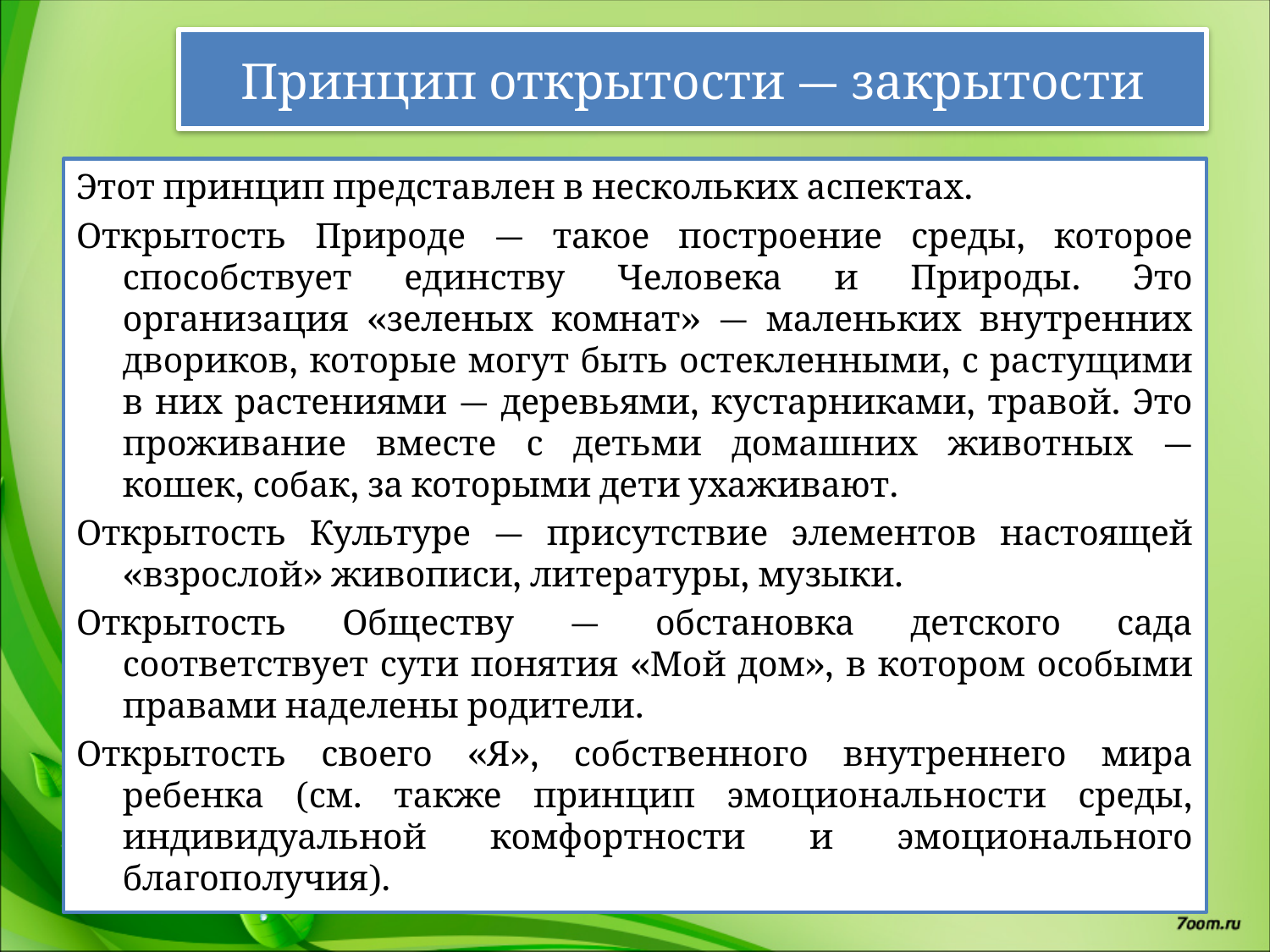

# Принцип открытости — закрытости
Этот принцип представлен в нескольких аспектах.
Открытость Природе — такое построение среды, которое способствует единству Человека и Природы. Это организация «зеленых комнат» — маленьких внутренних двориков, которые могут быть остекленными, с растущими в них растениями — деревьями, кустарниками, травой. Это проживание вместе с детьми домашних животных — кошек, собак, за которыми дети ухаживают.
Открытость Культуре — присутствие элементов настоящей «взрослой» живописи, литературы, музыки.
Открытость Обществу — обстановка детского сада соответствует сути понятия «Мой дом», в котором особыми правами наделены родители.
Открытость своего «Я», собственного внутреннего мира ребенка (см. также принцип эмоциональности среды, индивидуальной комфортности и эмоционального благополучия).